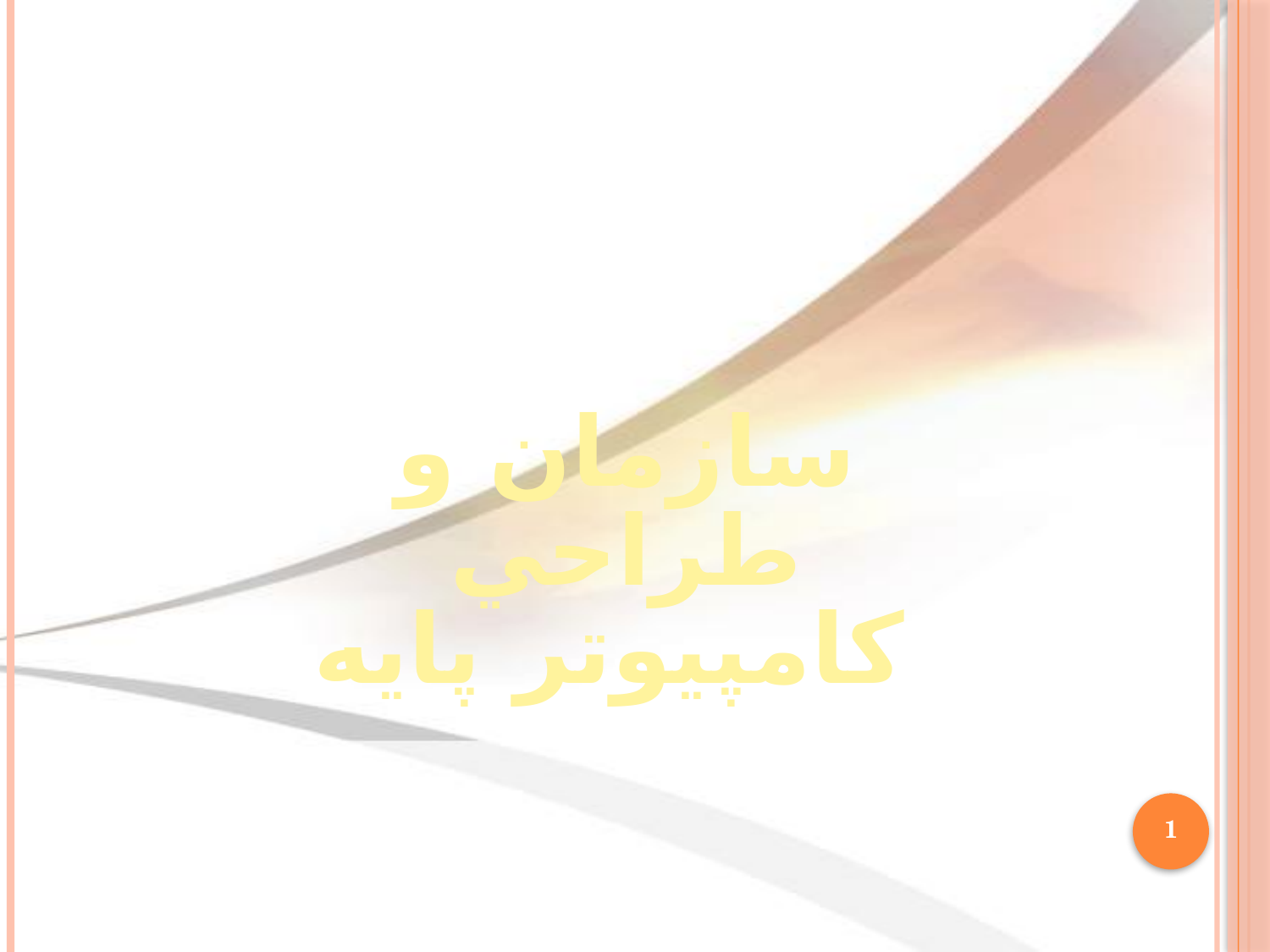

#

سازمان و طراحي
 کامپيوتر پايه

1